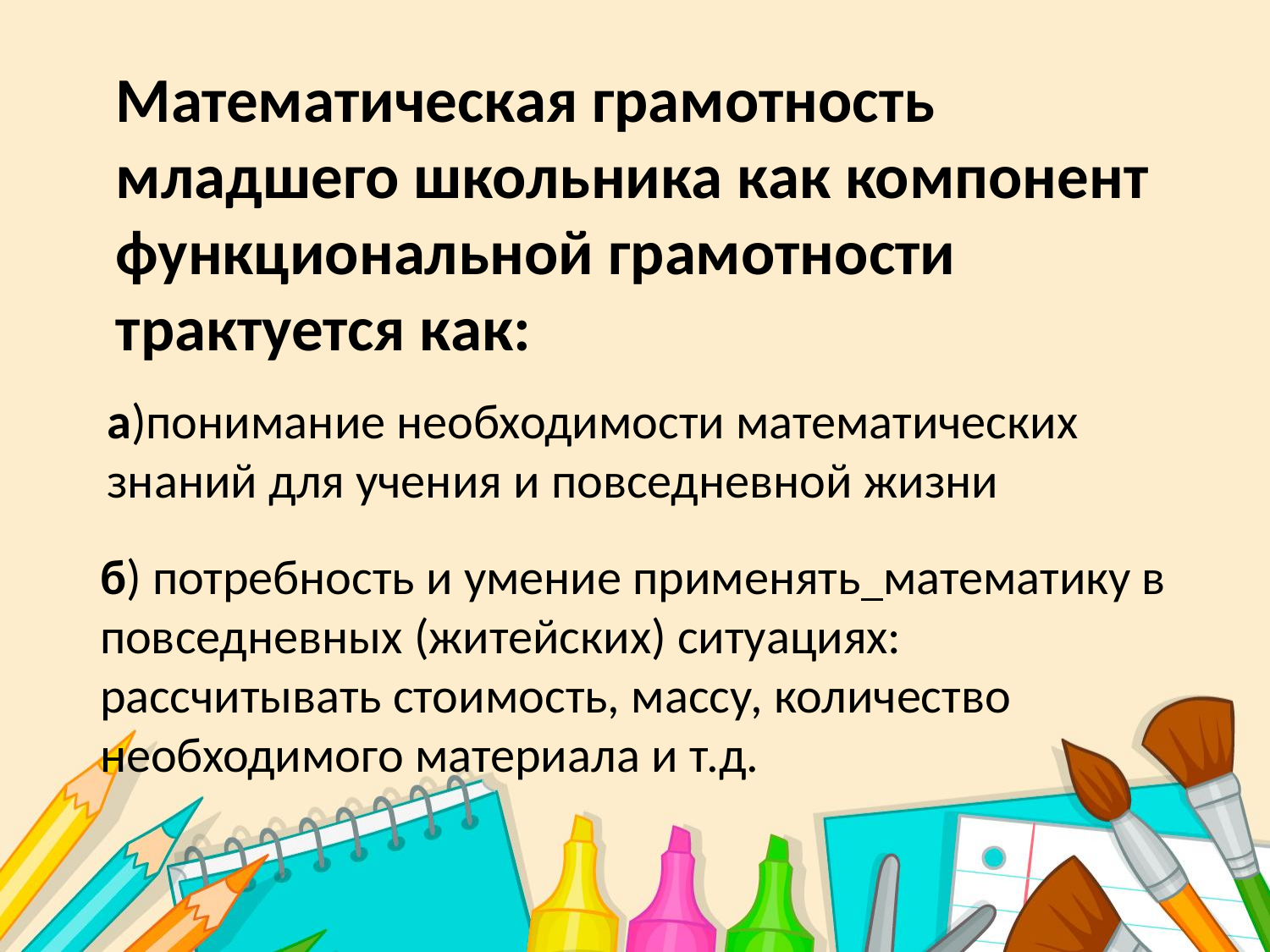

Математическая грамотность младшего школьника как компонент функциональной грамотности трактуется как:
а)понимание необходимости математических знаний для учения и повседневной жизни
б) потребность и умение применять  математику в повседневных (житейских) ситуациях:  рассчитывать стоимость, массу, количество необходимого материала и т.д.